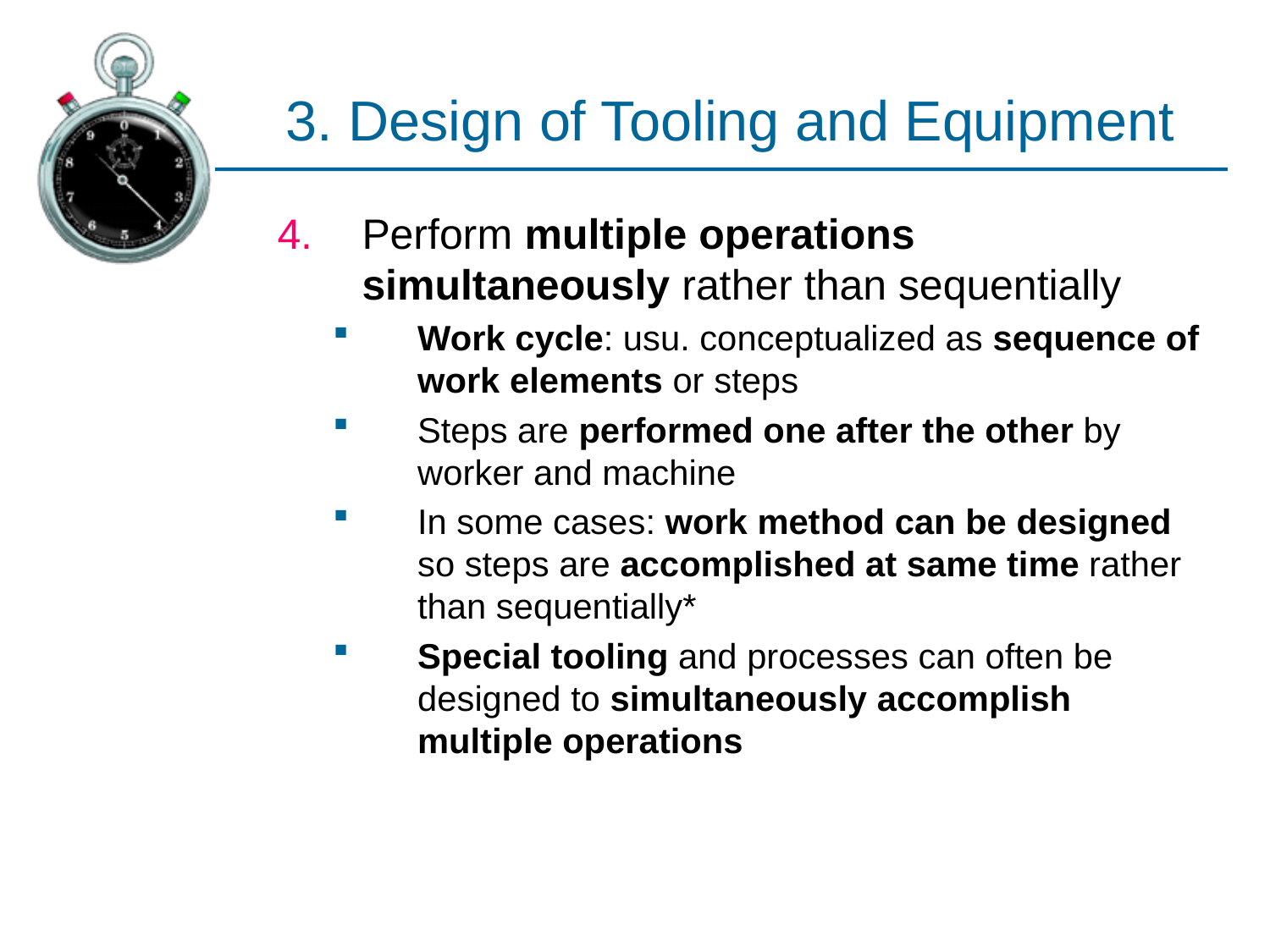

# 3. Design of Tooling and Equipment
Perform multiple operations simultaneously rather than sequentially
Work cycle: usu. conceptualized as sequence of work elements or steps
Steps are performed one after the other by worker and machine
In some cases: work method can be designed so steps are accomplished at same time rather than sequentially*
Special tooling and processes can often be designed to simultaneously accomplish multiple operations